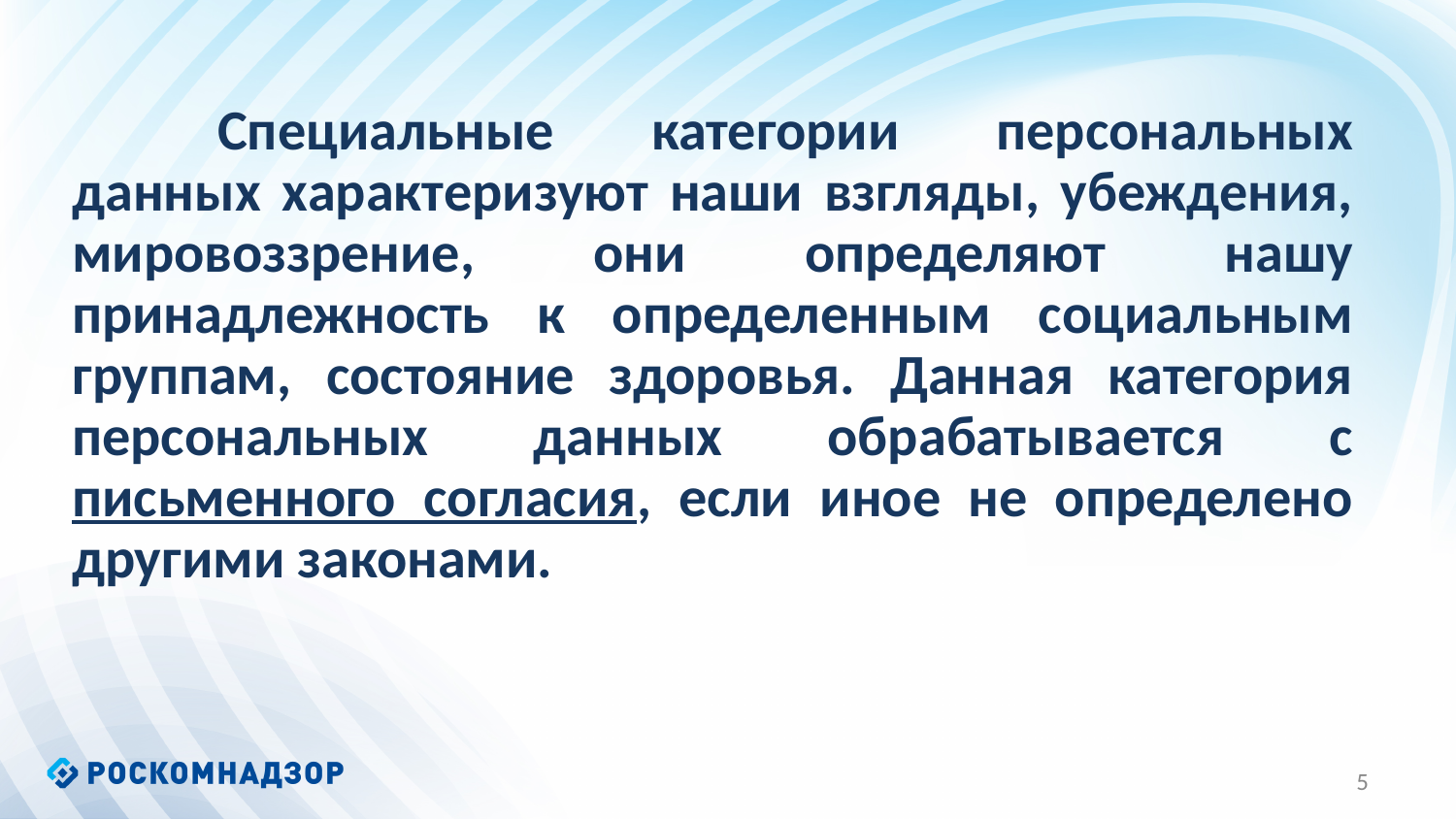

Специальные категории персональных данных характеризуют наши взгляды, убеждения, мировоззрение, они определяют нашу принадлежность к определенным социальным группам, состояние здоровья. Данная категория персональных данных обрабатывается с письменного согласия, если иное не определено другими законами.
5